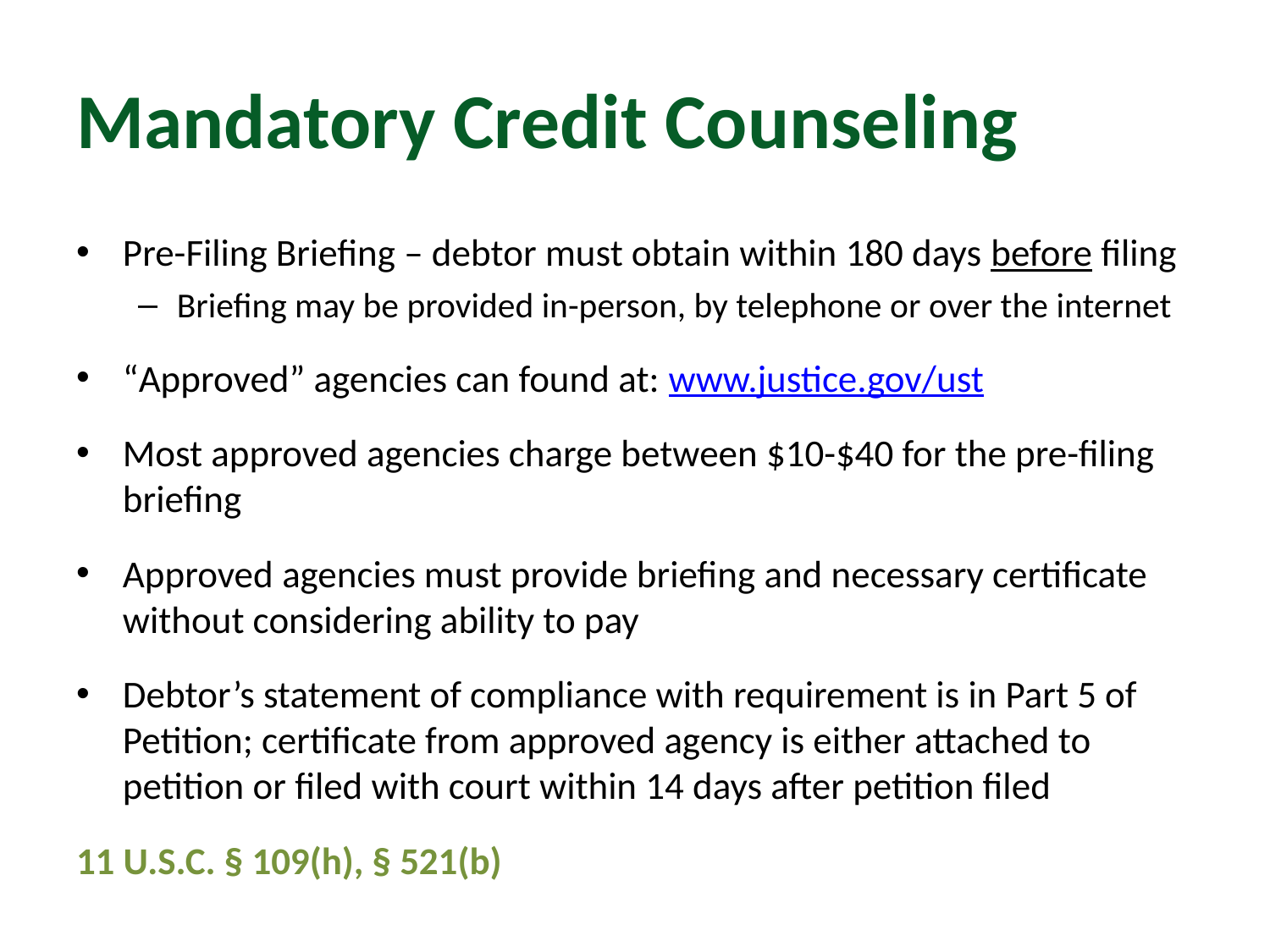

# Mandatory Credit Counseling
Pre-Filing Briefing – debtor must obtain within 180 days before filing
Briefing may be provided in-person, by telephone or over the internet
“Approved” agencies can found at: www.justice.gov/ust
Most approved agencies charge between $10-$40 for the pre-filing briefing
Approved agencies must provide briefing and necessary certificate without considering ability to pay
Debtor’s statement of compliance with requirement is in Part 5 of Petition; certificate from approved agency is either attached to petition or filed with court within 14 days after petition filed
11 U.S.C. § 109(h), § 521(b)